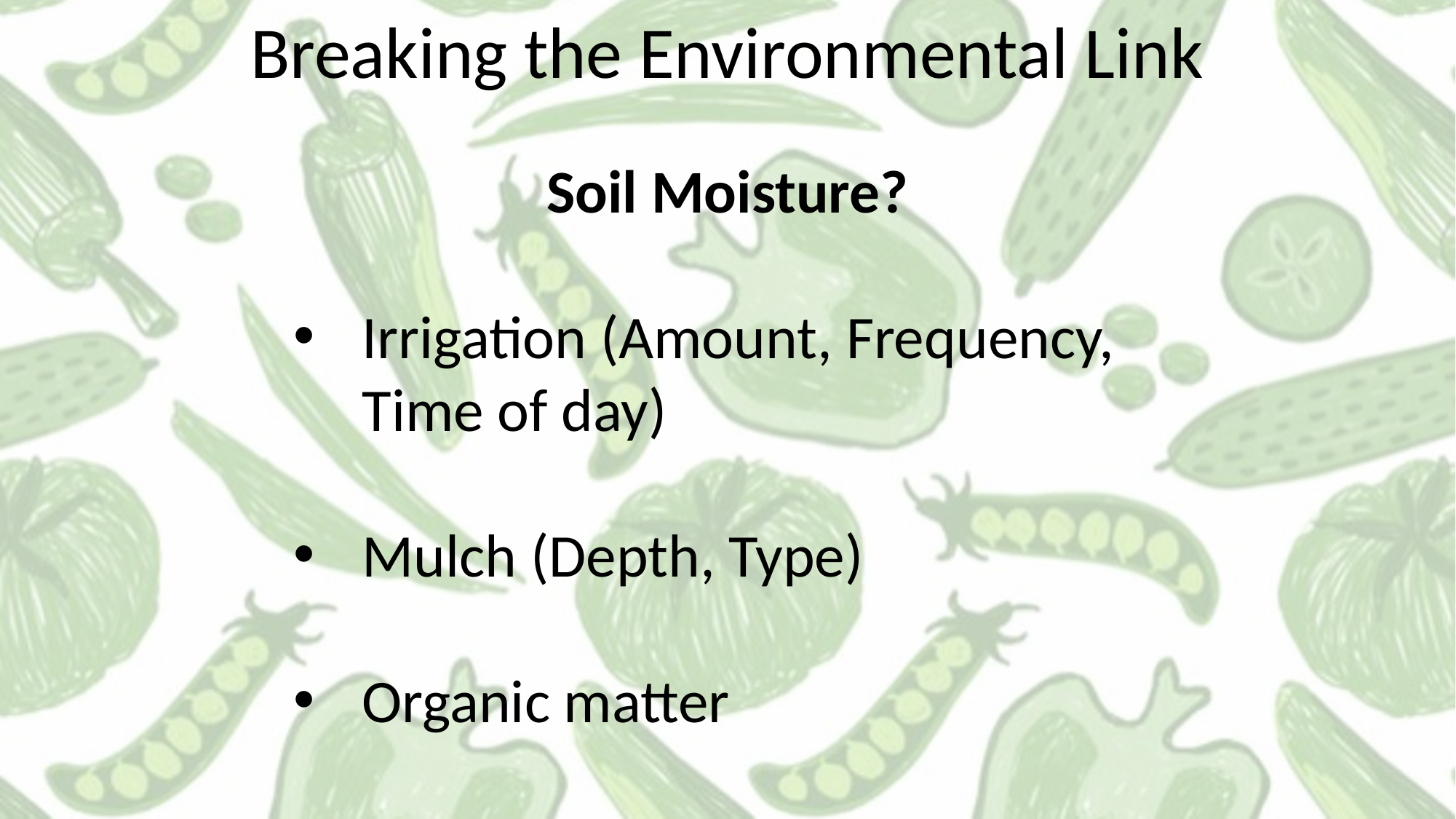

Breaking the Environmental Link
Soil Moisture?

Irrigation (Amount, Frequency, Time of day)

Mulch (Depth, Type)

Organic matter